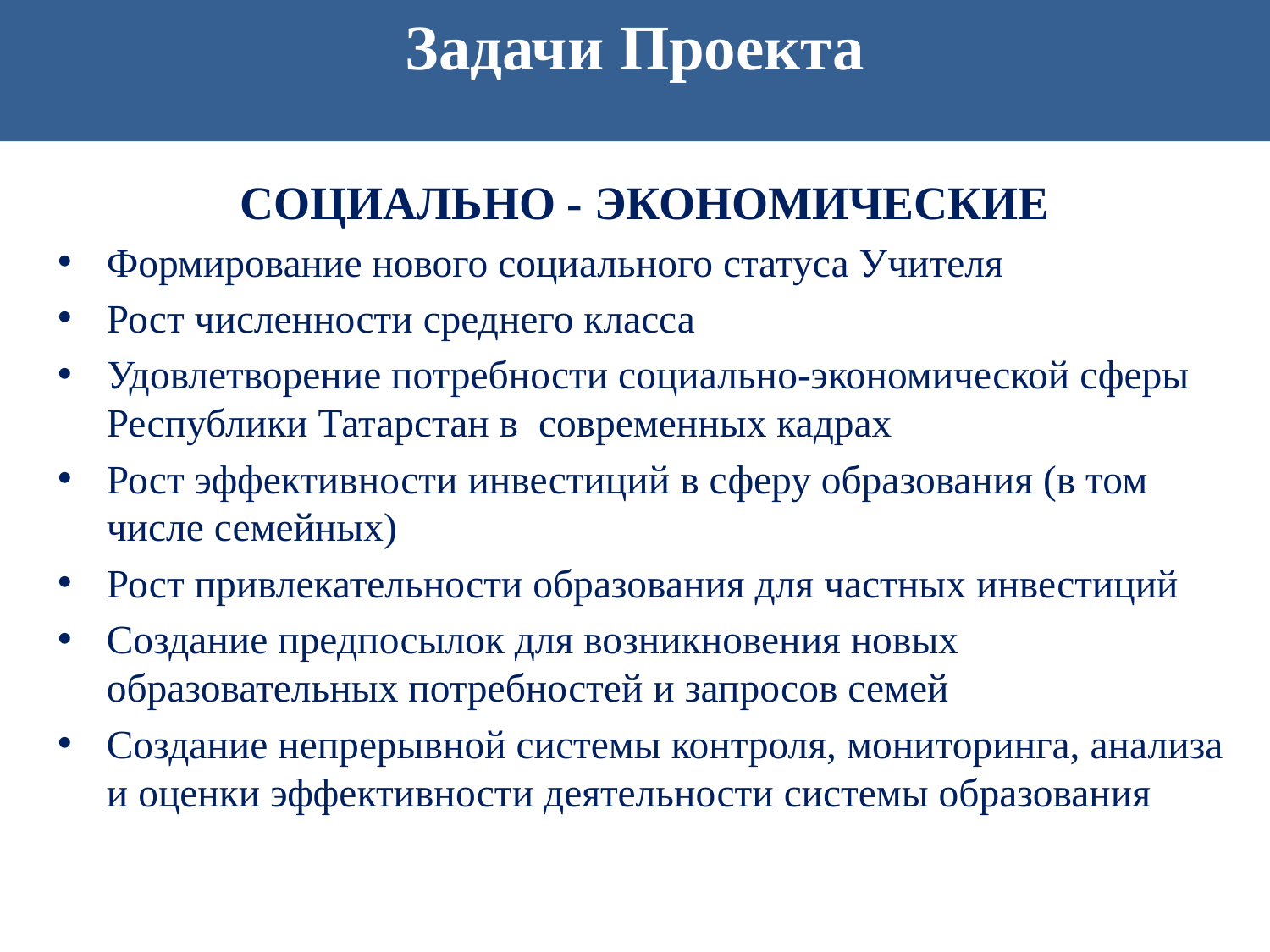

Задачи Проекта

Задачи проекта
СОЦИАЛЬНО - ЭКОНОМИЧЕСКИЕ
Формирование нового социального статуса Учителя
Рост численности среднего класса
Удовлетворение потребности социально-экономической сферы Республики Татарстан в  современных кадрах
Рост эффективности инвестиций в сферу образования (в том числе семейных)
Рост привлекательности образования для частных инвестиций
Создание предпосылок для возникновения новых образовательных потребностей и запросов семей
Создание непрерывной системы контроля, мониторинга, анализа и оценки эффективности деятельности системы образования

18